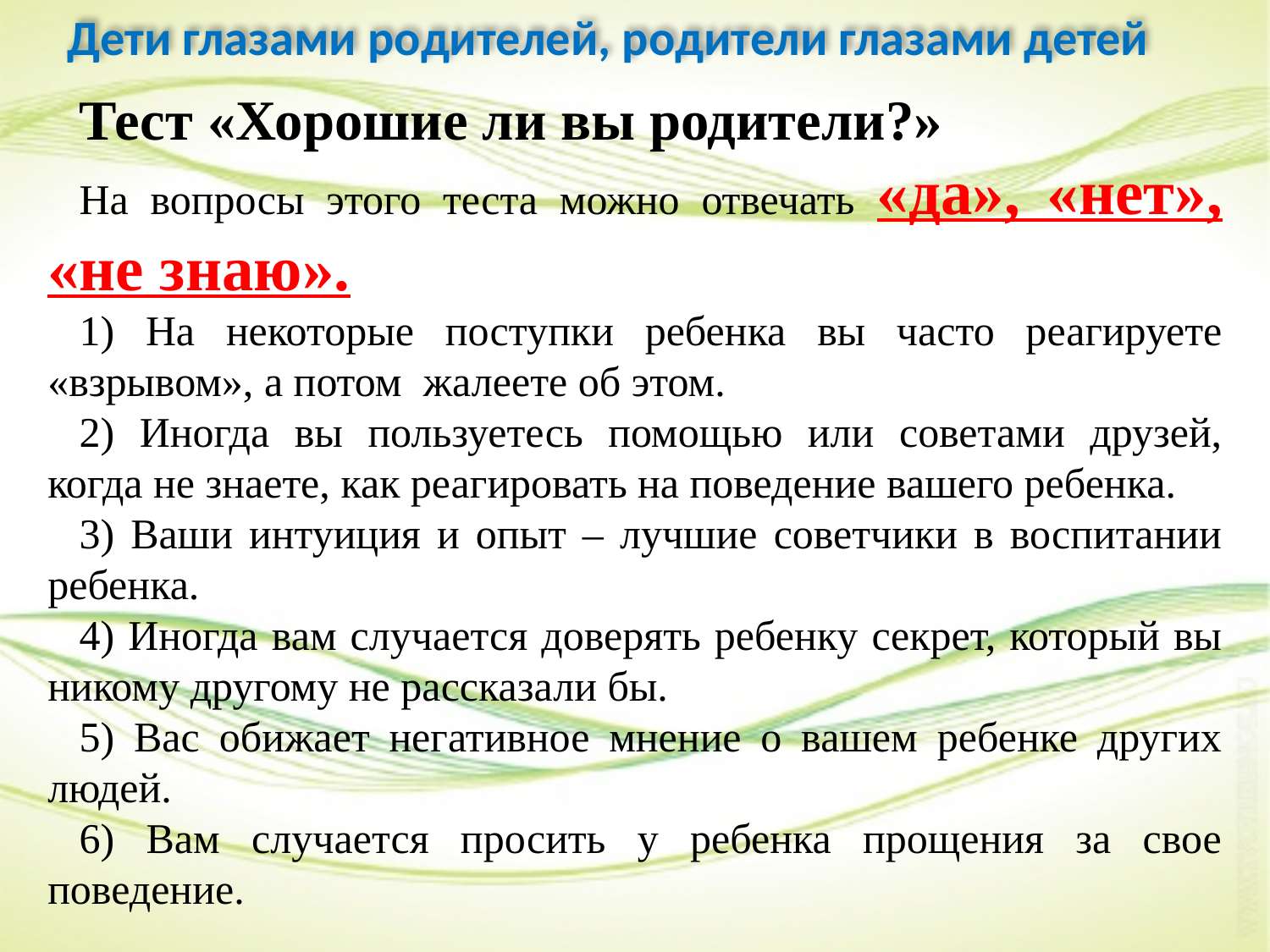

Дети глазами родителей, родители глазами детей
Тест «Хорошие ли вы родители?»
На вопросы этого теста можно отвечать «да», «нет», «не знаю».
1) На некоторые поступки ребенка вы часто реагируете «взрывом», а потом  жалеете об этом.
2) Иногда вы пользуетесь помощью или советами друзей, когда не знаете, как реагировать на поведение вашего ребенка.
3) Ваши интуиция и опыт – лучшие советчики в воспитании ребенка.
4) Иногда вам случается доверять ребенку секрет, который вы никому другому не рассказали бы.
5) Вас обижает негативное мнение о вашем ребенке других людей.
6) Вам случается просить у ребенка прощения за свое поведение.